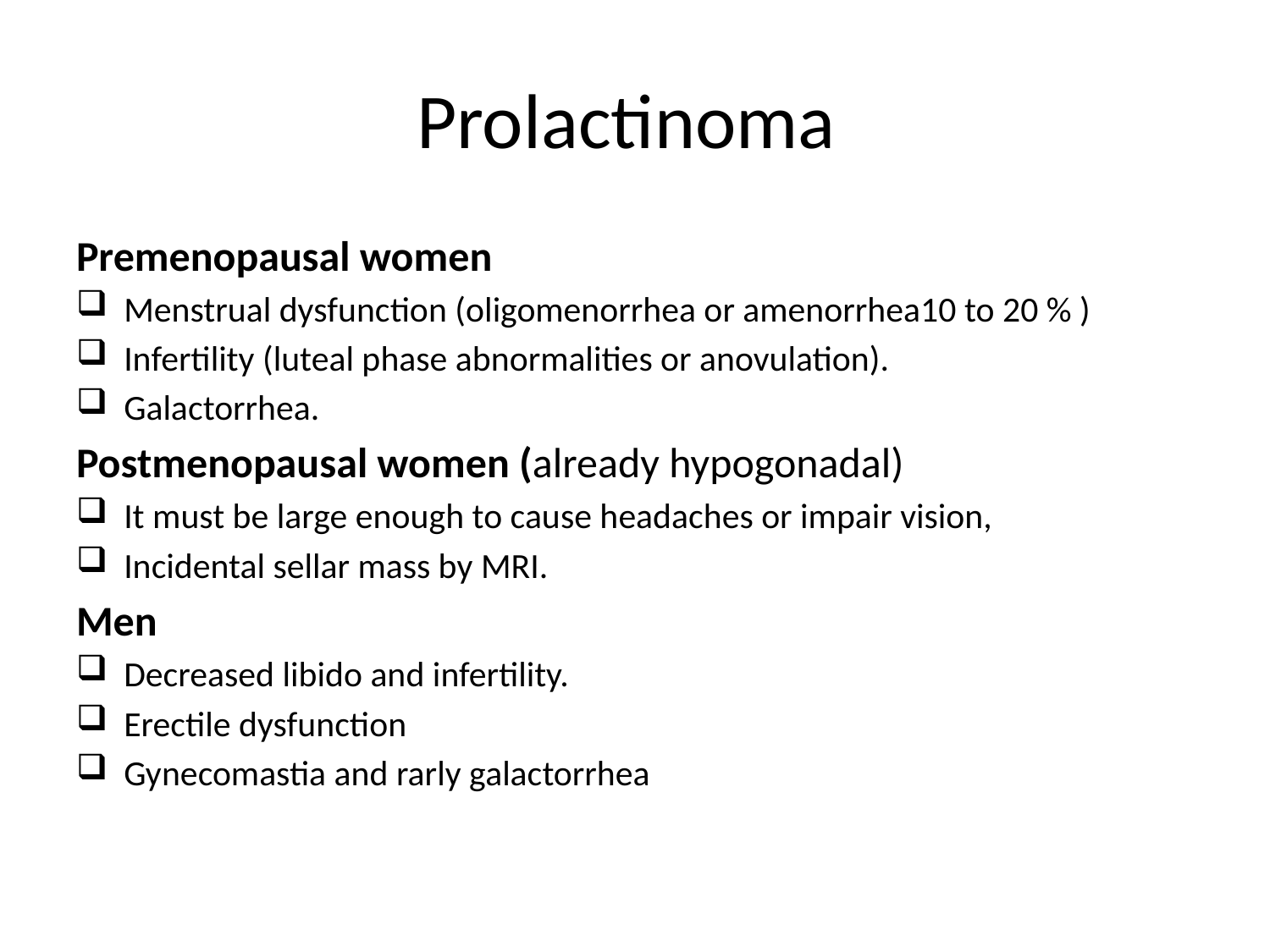

# Prolactinoma
Premenopausal women
Menstrual dysfunction (oligomenorrhea or amenorrhea10 to 20 % )
Infertility (luteal phase abnormalities or anovulation).
Galactorrhea.
Postmenopausal women (already hypogonadal)
It must be large enough to cause headaches or impair vision,
Incidental sellar mass by MRI.
Men
Decreased libido and infertility.
Erectile dysfunction
Gynecomastia and rarly galactorrhea